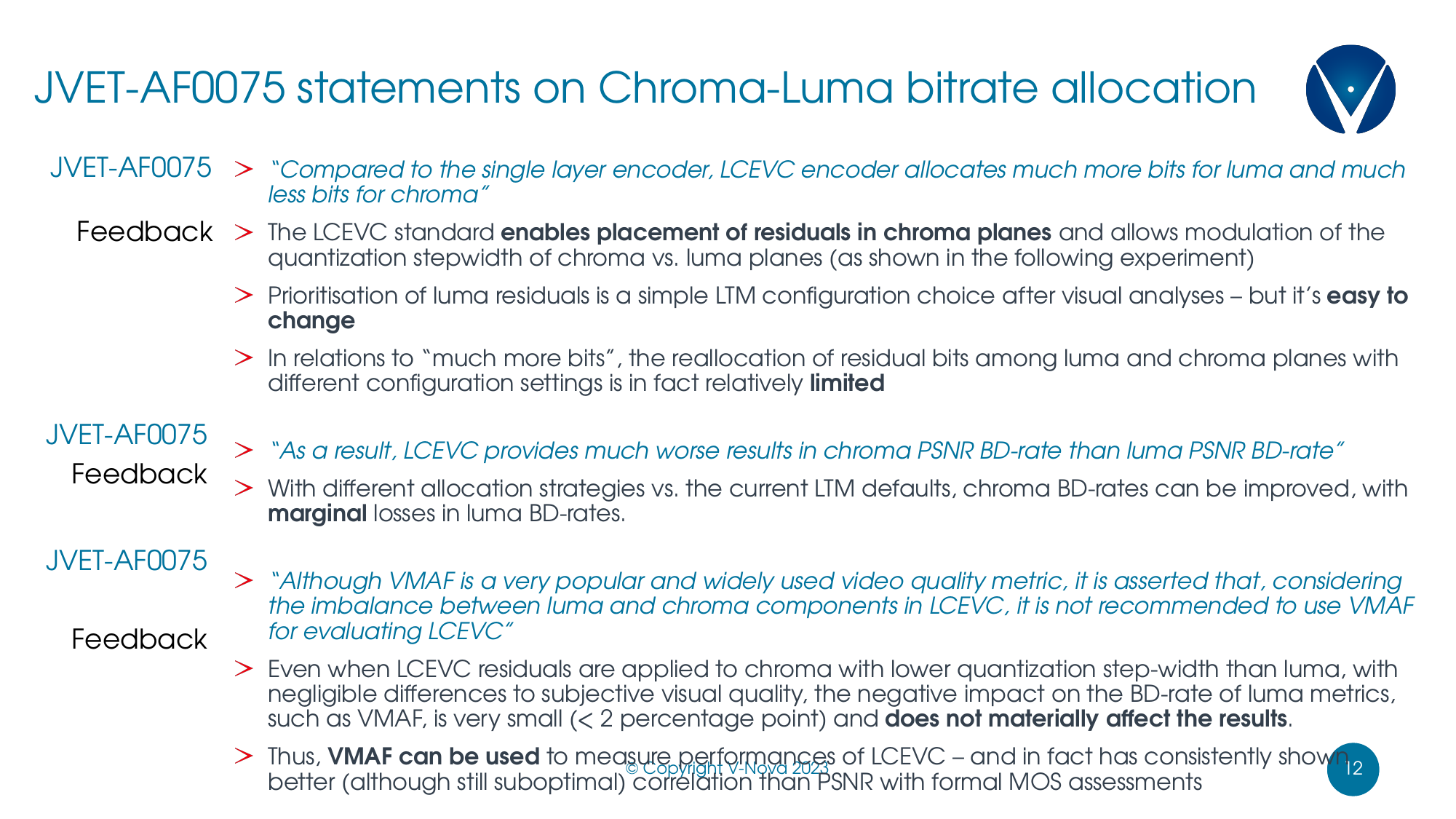

# JVET-AF0075 statements on Chroma-Luma bitrate allocation
JVET-AF0075
“Compared to the single layer encoder, LCEVC encoder allocates much more bits for luma and much less bits for chroma”
The LCEVC standard enables placement of residuals in chroma planes and allows modulation of the quantization stepwidth of chroma vs. luma planes (as shown in the following experiment)
Prioritisation of luma residuals is a simple LTM configuration choice after visual analyses – but it’s easy to change
In relations to “much more bits”, the reallocation of residual bits among luma and chroma planes with different configuration settings is in fact relatively limited

“As a result, LCEVC provides much worse results in chroma PSNR BD-rate than luma PSNR BD-rate”
With different allocation strategies vs. the current LTM defaults, chroma BD-rates can be improved, with marginal losses in luma BD-rates.

“Although VMAF is a very popular and widely used video quality metric, it is asserted that, considering the imbalance between luma and chroma components in LCEVC, it is not recommended to use VMAF for evaluating LCEVC”
Even when LCEVC residuals are applied to chroma with lower quantization step-width than luma, with negligible differences to subjective visual quality, the negative impact on the BD-rate of luma metrics, such as VMAF, is very small (< 2 percentage point) and does not materially affect the results.
Thus, VMAF can be used to measure performances of LCEVC – and in fact has consistently shown better (although still suboptimal) correlation than PSNR with formal MOS assessments
Feedback
JVET-AF0075
Feedback
JVET-AF0075
Feedback
12